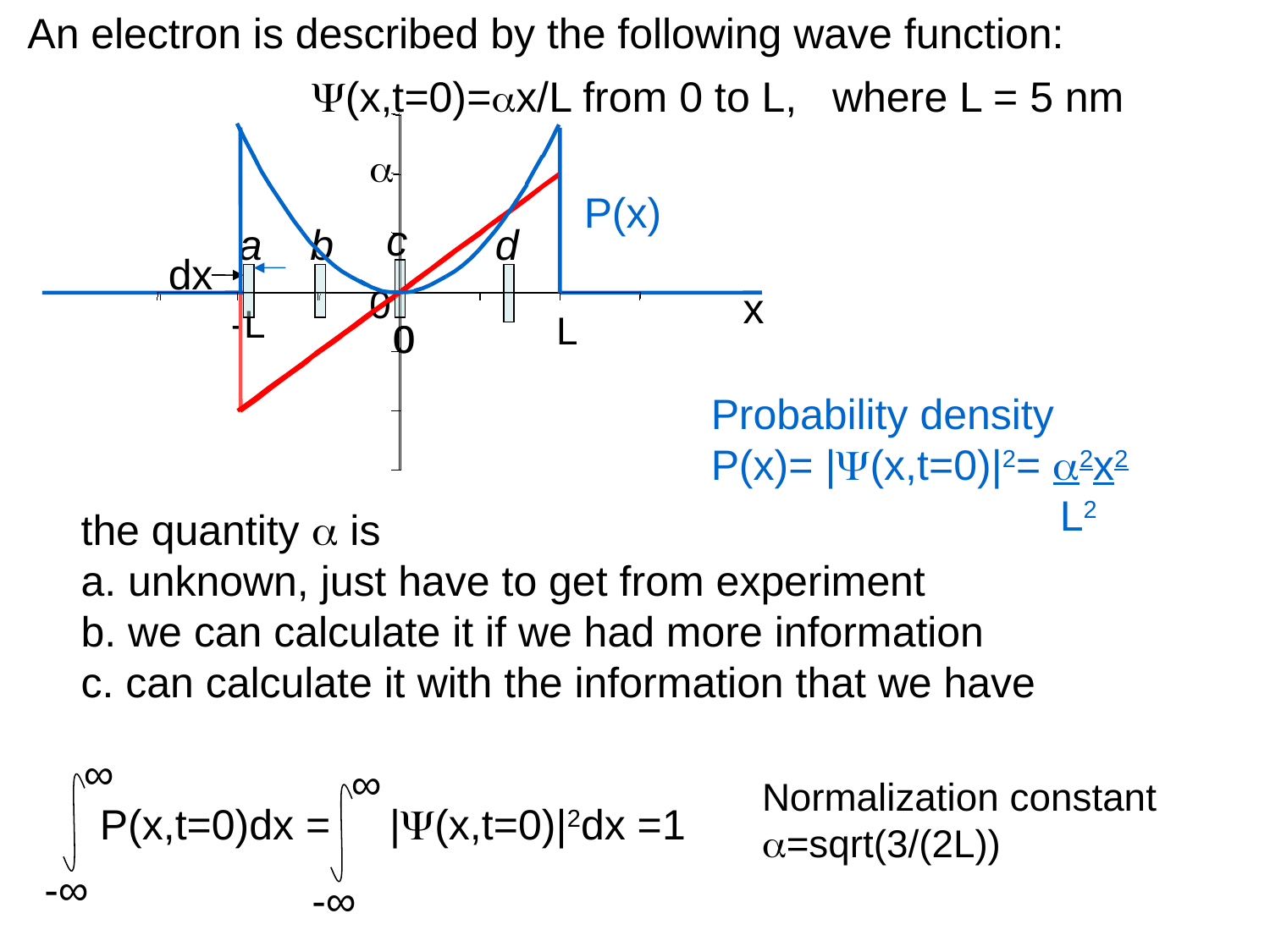

An electron is described by the following wave function:
Ψ(x,t=0)=αx/L from 0 to L,   where L = 5 nm

α

P(x)

c

a
b
d

dx

x
0

-L

L
0
0

		Probability density
		P(x)= |Ψ(x,t=0)|2= α2x2
		              L2

the quantity α is
a. unknown, just have to get from experiment
b. we can calculate it if we had more information
c. can calculate it with the information that we have

  P(x,t=0)dx =     |Ψ(x,t=0)|2dx =1
∞
∞

-∞
-∞
Normalization constant
α=sqrt(3/(2L))